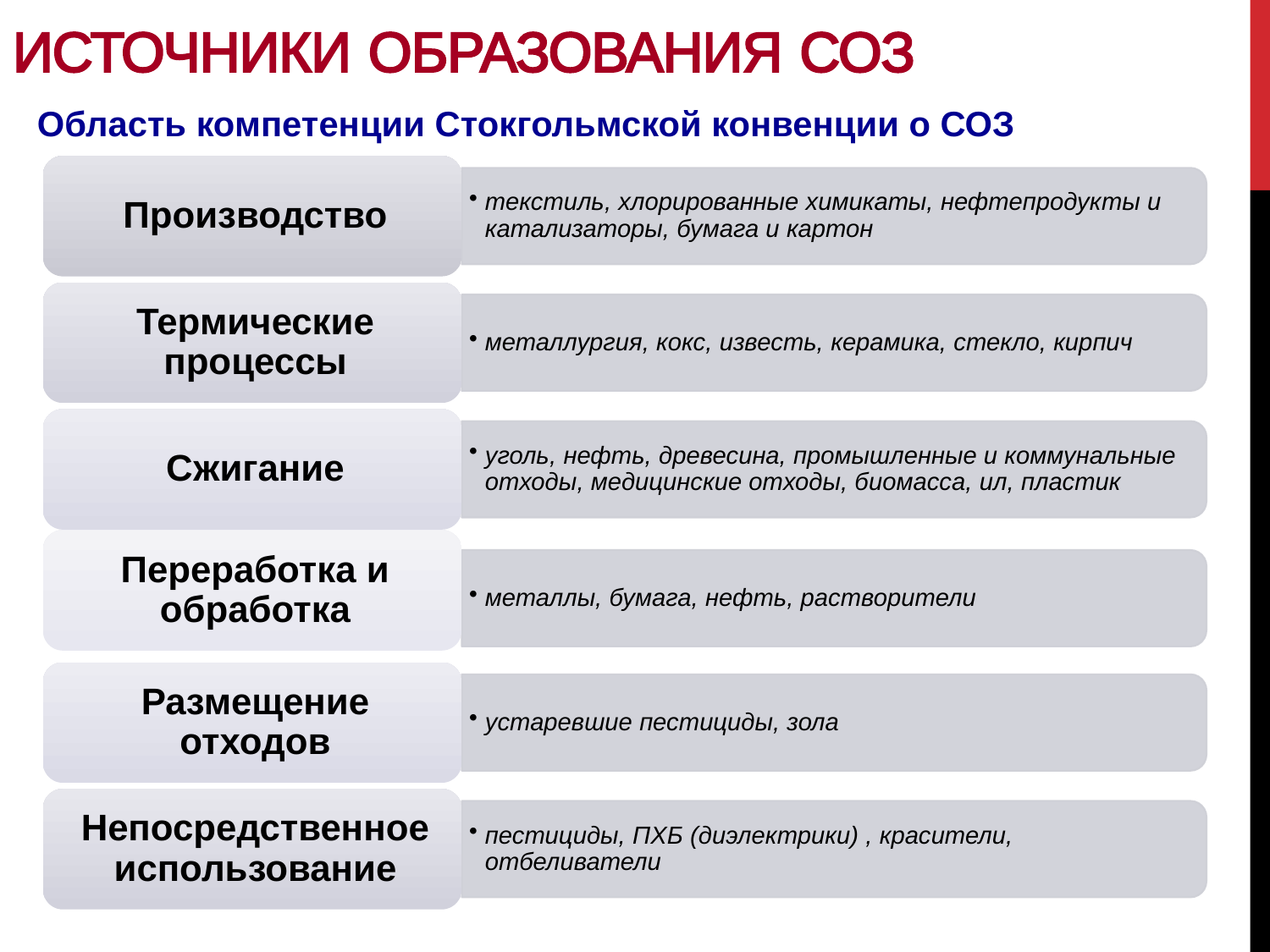

# ИСТОЧНИКИ ОБРАЗОВАНИЯ СОЗ
Область компетенции Стокгольмской конвенции о СОЗ
текстиль, хлорированные химикаты, нефтепродукты и катализаторы, бумага и картон
Производство
металлургия, кокс, известь, керамика, стекло, кирпич
Термические процессы
уголь, нефть, древесина, промышленные и коммунальные отходы, медицинские отходы, биомасса, ил, пластик
Сжигание
металлы, бумага, нефть, растворители
Переработка и обработка
устаревшие пестициды, зола
Размещение отходов
пестициды, ПХБ (диэлектрики) , красители, отбеливатели
Непосредственное использование